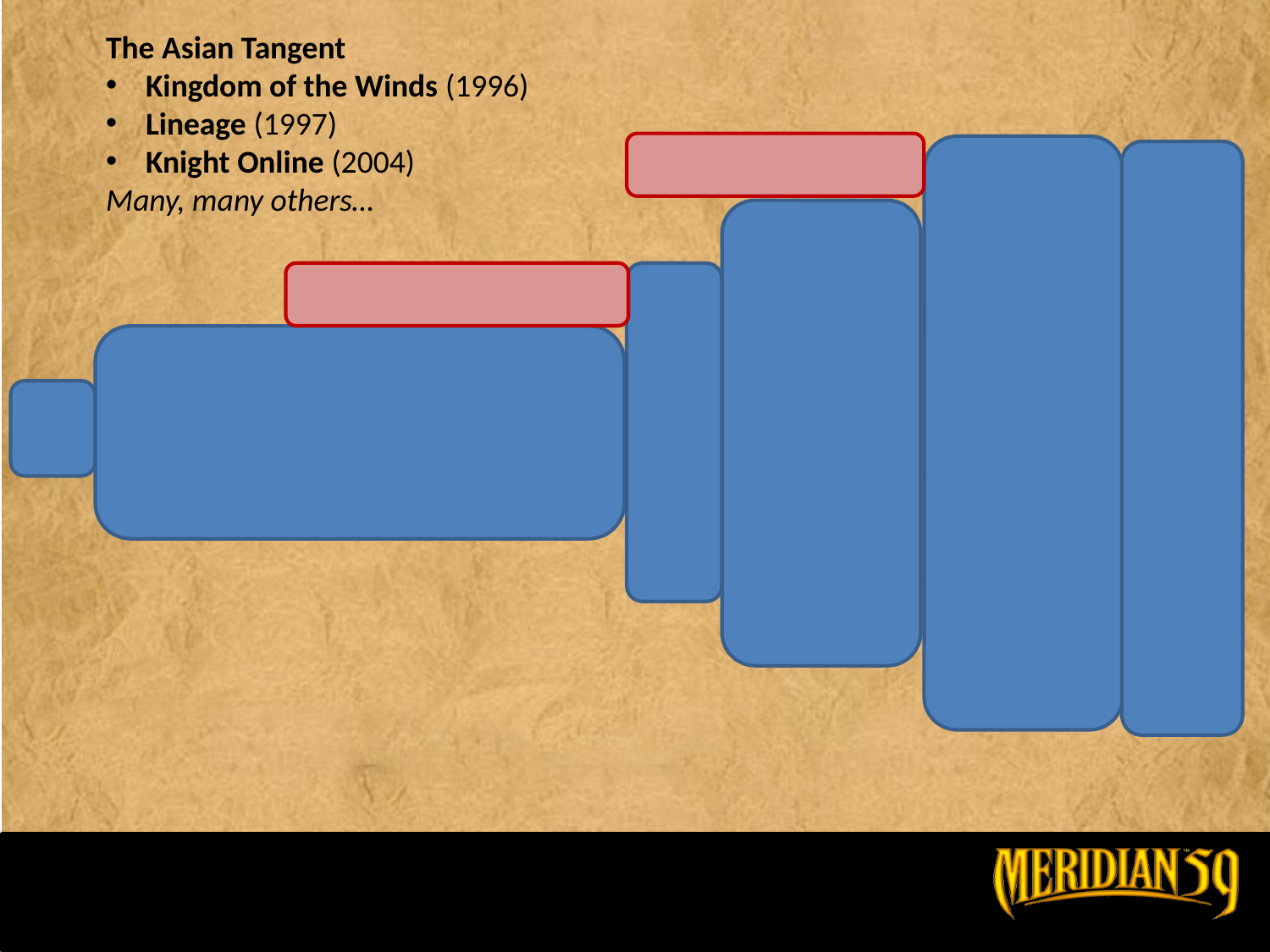

The Asian Tangent
Kingdom of the Winds (1996)
Lineage (1997)
Knight Online (2004)
Many, many others…